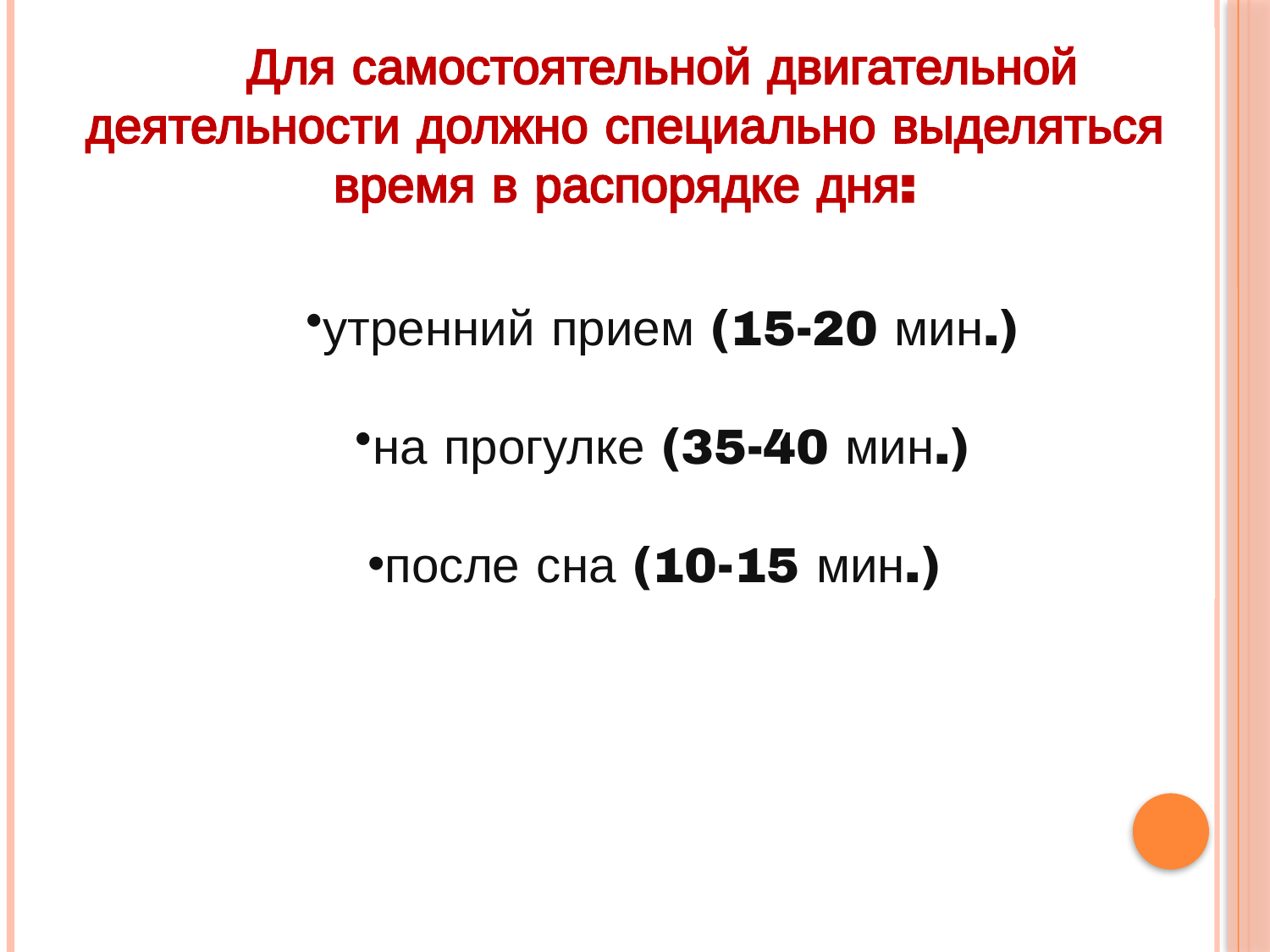

Для самостоятельной двигательной деятельности должно специально выделяться время в распорядке дня:

утренний прием (15-20 мин.)

на прогулке (35-40 мин.)

после сна (10-15 мин.)